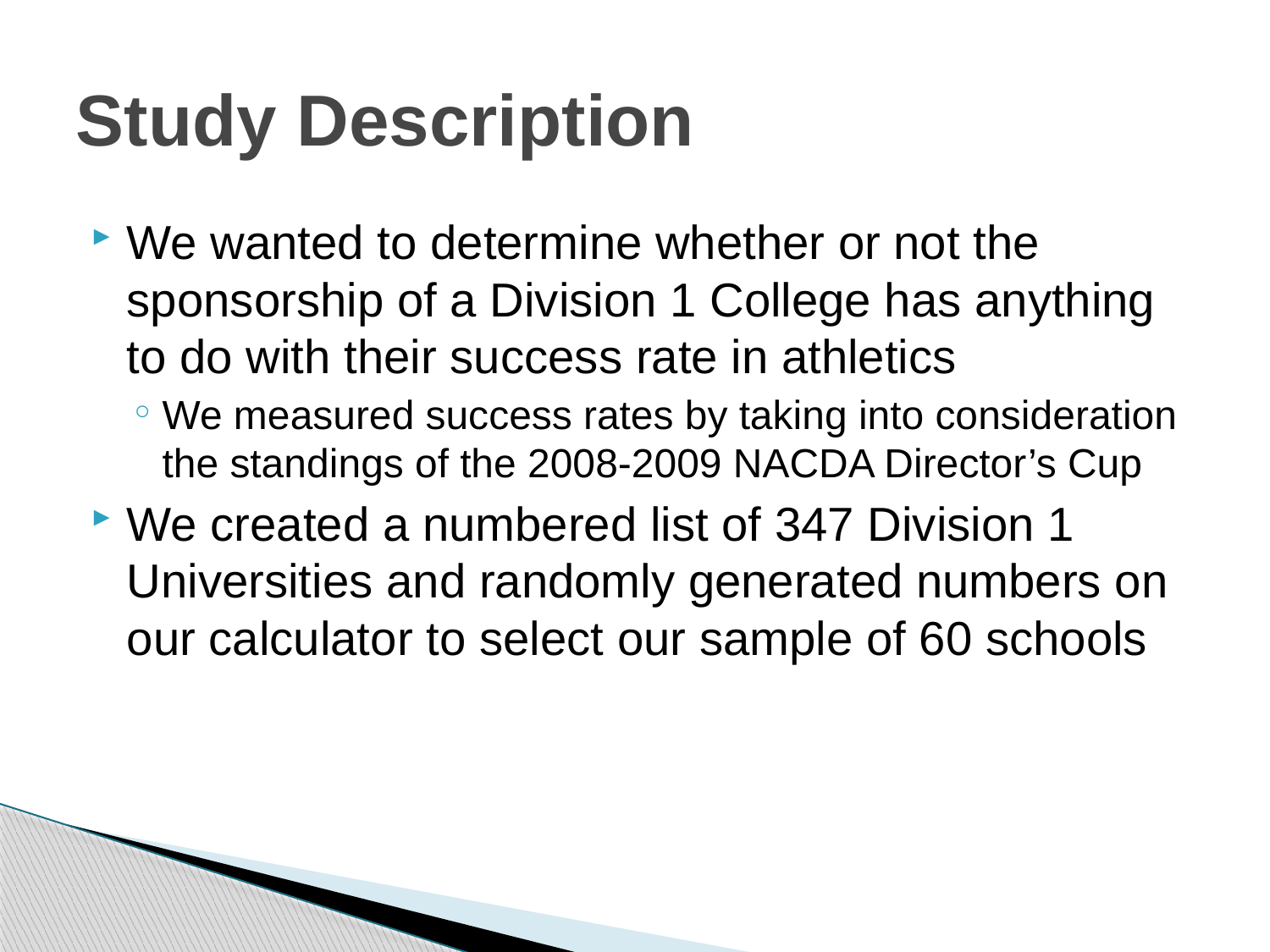

# Study Description
We wanted to determine whether or not the sponsorship of a Division 1 College has anything to do with their success rate in athletics
We measured success rates by taking into consideration the standings of the 2008-2009 NACDA Director’s Cup
We created a numbered list of 347 Division 1 Universities and randomly generated numbers on our calculator to select our sample of 60 schools